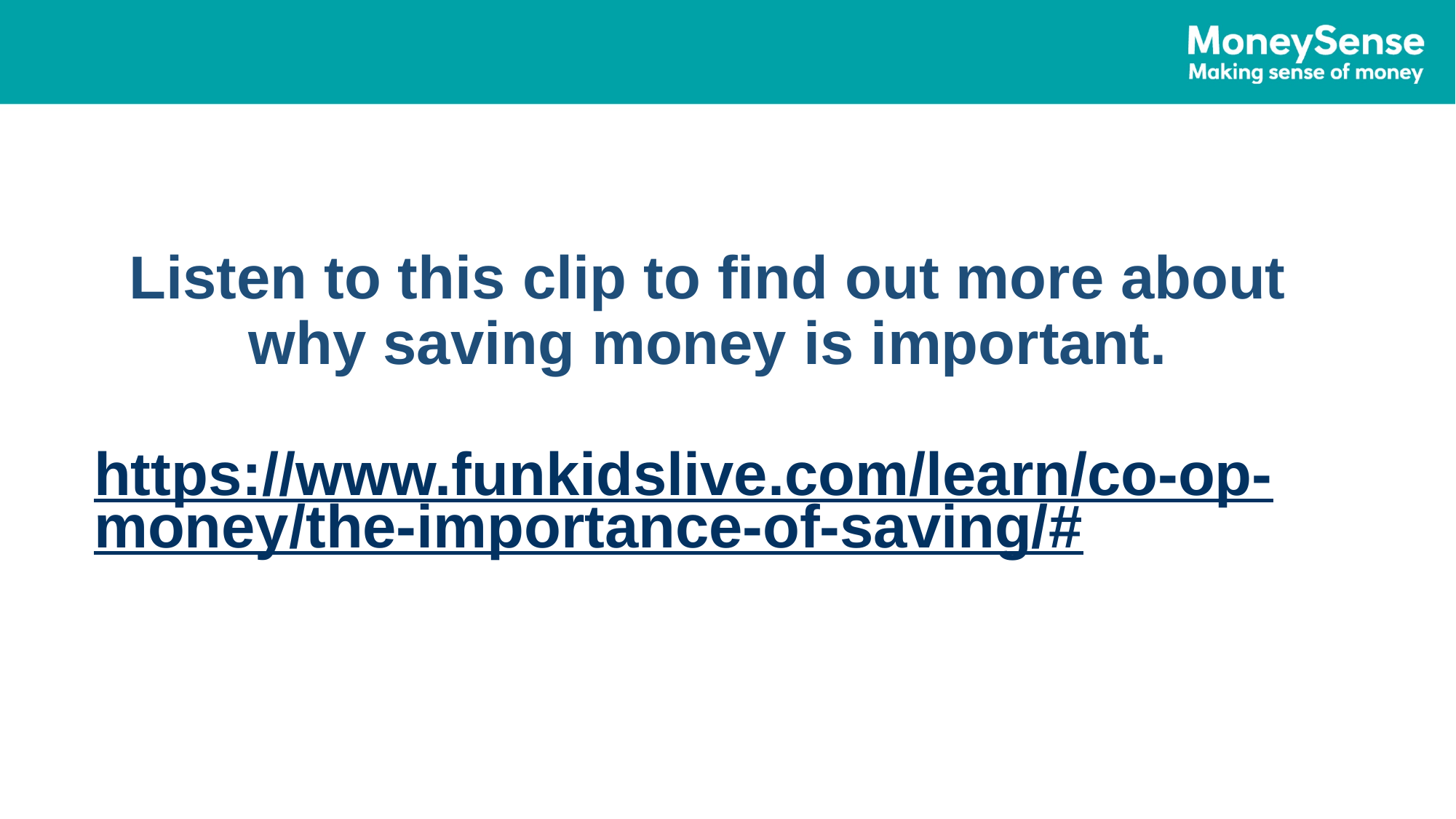

Listen to this clip to find out more about why saving money is important.

https://www.funkidslive.com/learn/co-op-money/the-importance-of-saving/#